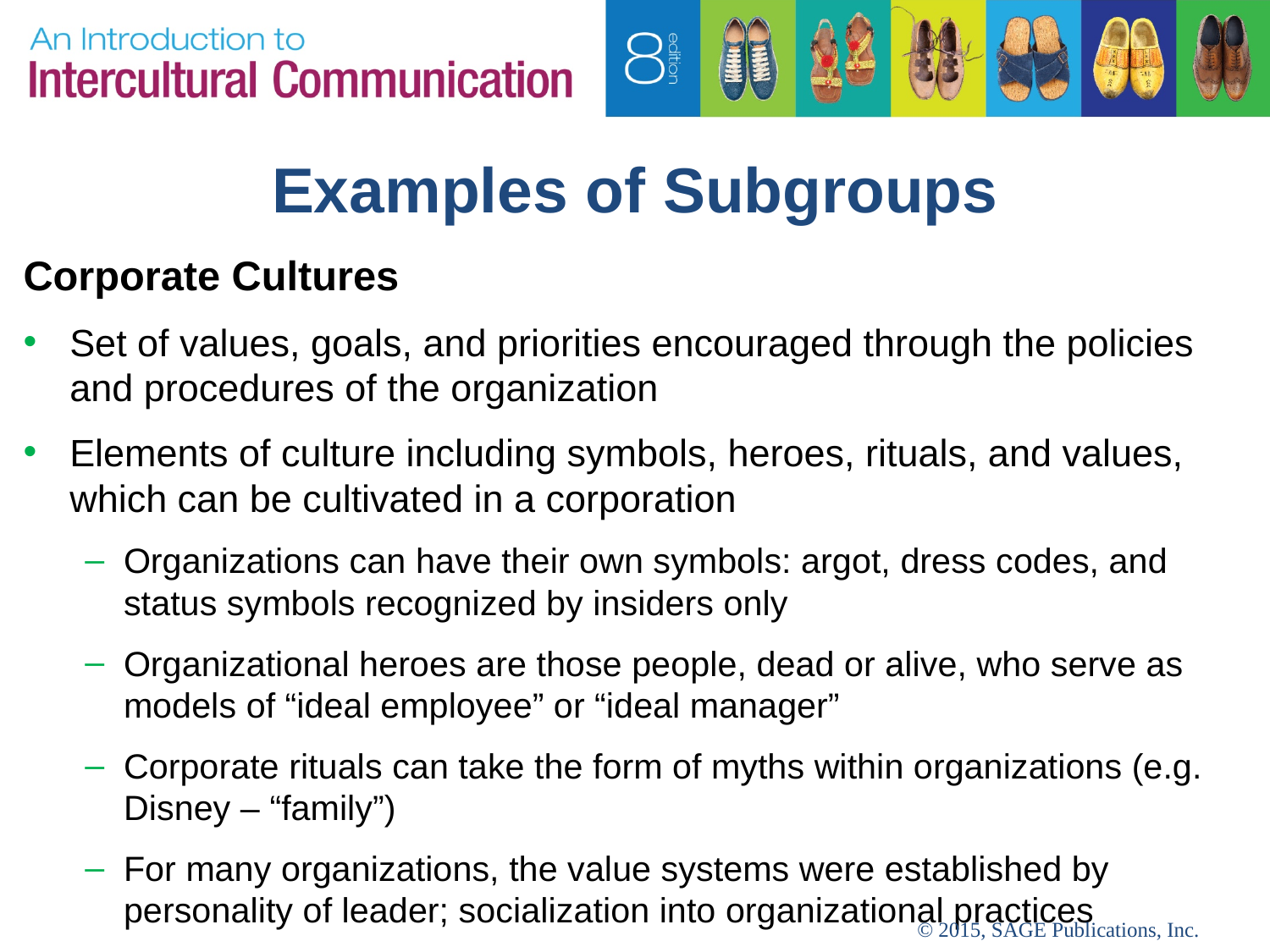

# Examples of Subgroups
Corporate Cultures
Set of values, goals, and priorities encouraged through the policies and procedures of the organization
Elements of culture including symbols, heroes, rituals, and values, which can be cultivated in a corporation
Organizations can have their own symbols: argot, dress codes, and status symbols recognized by insiders only
Organizational heroes are those people, dead or alive, who serve as models of “ideal employee” or “ideal manager”
Corporate rituals can take the form of myths within organizations (e.g. Disney – “family”)
For many organizations, the value systems were established by personality of leader; socialization into organizational practices
© 2015, SAGE Publications, Inc.